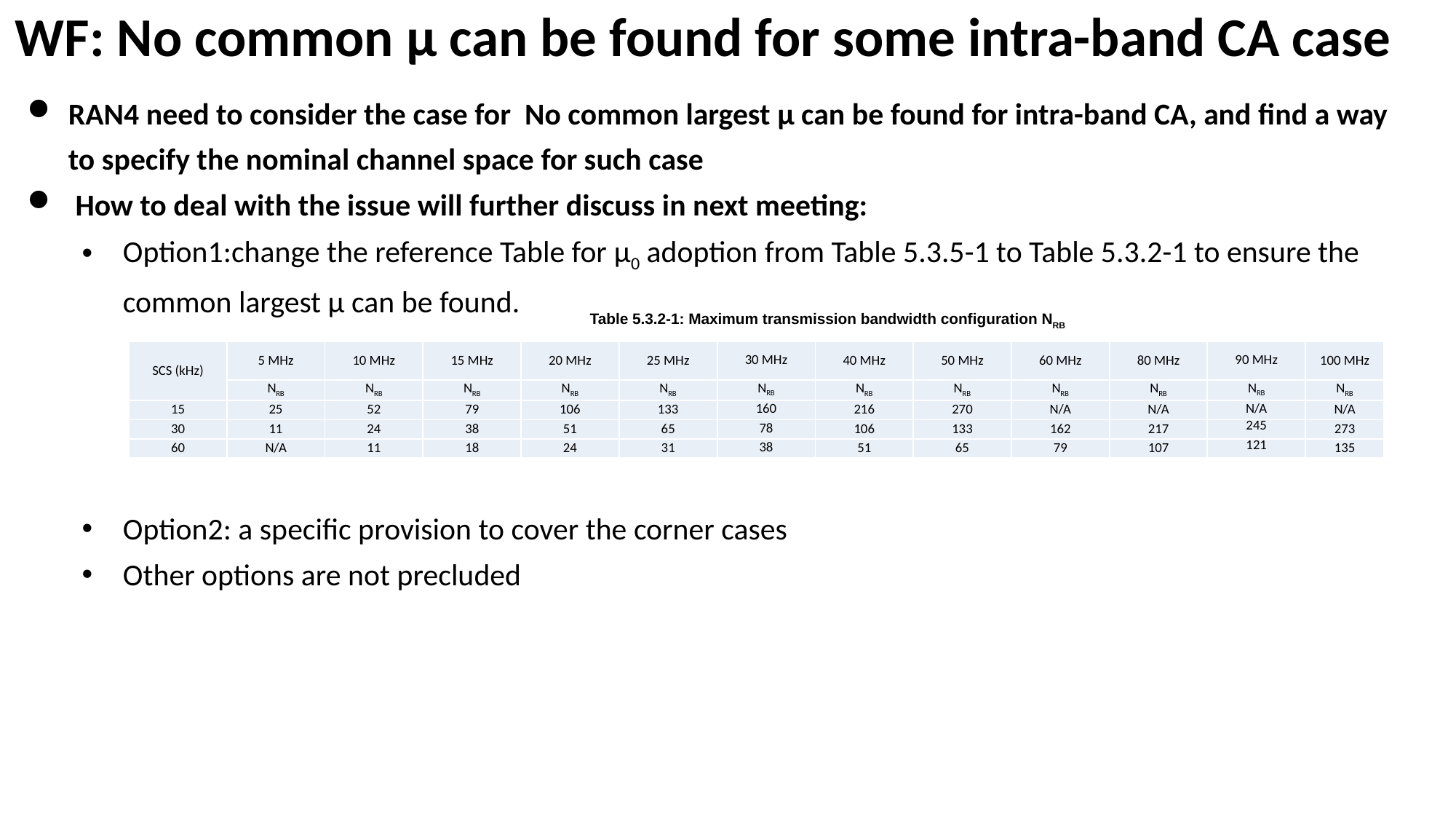

WF: No common μ can be found for some intra-band CA case
RAN4 need to consider the case for  No common largest μ can be found for intra-band CA, and find a way to specify the nominal channel space for such case
 How to deal with the issue will further discuss in next meeting:
Option1:change the reference Table for µ0 adoption from Table 5.3.5-1 to Table 5.3.2-1 to ensure the common largest µ can be found.

Option2: a specific provision to cover the corner cases
Other options are not precluded
Table 5.3.2-1: Maximum transmission bandwidth configuration NRB
| SCS (kHz) | 5 MHz | 10 MHz | 15 MHz | 20 MHz | 25 MHz | 30 MHz | 40 MHz | 50 MHz | 60 MHz | 80 MHz | 90 MHz | 100 MHz |
| --- | --- | --- | --- | --- | --- | --- | --- | --- | --- | --- | --- | --- |
|  | NRB | NRB | NRB | NRB | NRB | NRB | NRB | NRB | NRB | NRB | NRB | NRB |
| 15 | 25 | 52 | 79 | 106 | 133 | 160 | 216 | 270 | N/A | N/A | N/A | N/A |
| 30 | 11 | 24 | 38 | 51 | 65 | 78 | 106 | 133 | 162 | 217 | 245 | 273 |
| 60 | N/A | 11 | 18 | 24 | 31 | 38 | 51 | 65 | 79 | 107 | 121 | 135 |